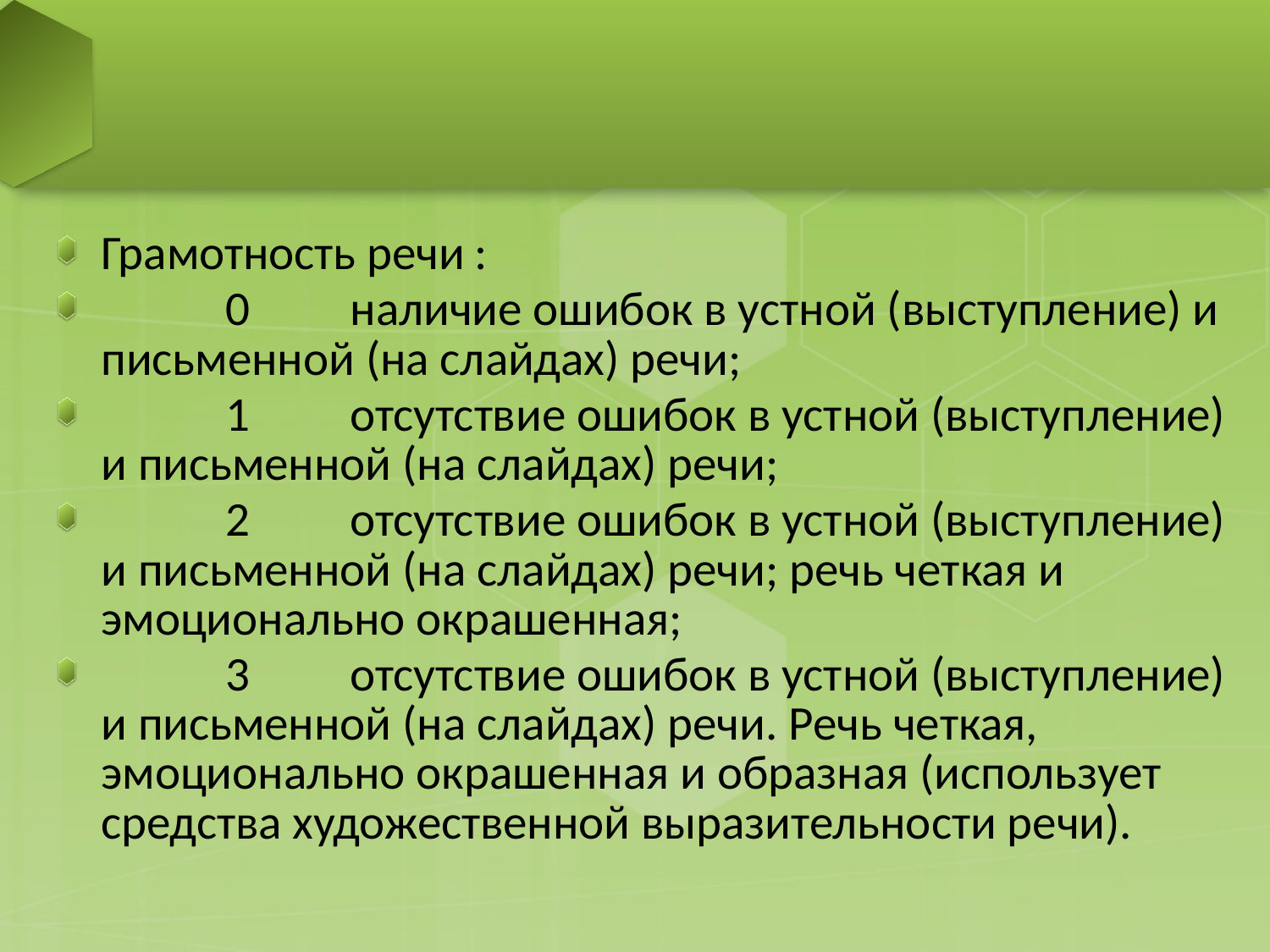

#
Грамотность речи	:
	0	наличие ошибок в устной (выступление) и письменной (на слайдах) речи;
	1	отсутствие ошибок в устной (выступление) и письменной (на слайдах) речи;
	2	отсутствие ошибок в устной (выступление) и письменной (на слайдах) речи; речь четкая и эмоционально окрашенная;
	3	отсутствие ошибок в устной (выступление) и письменной (на слайдах) речи. Речь четкая,  эмоционально окрашенная и образная (использует средства художественной выразительности речи).